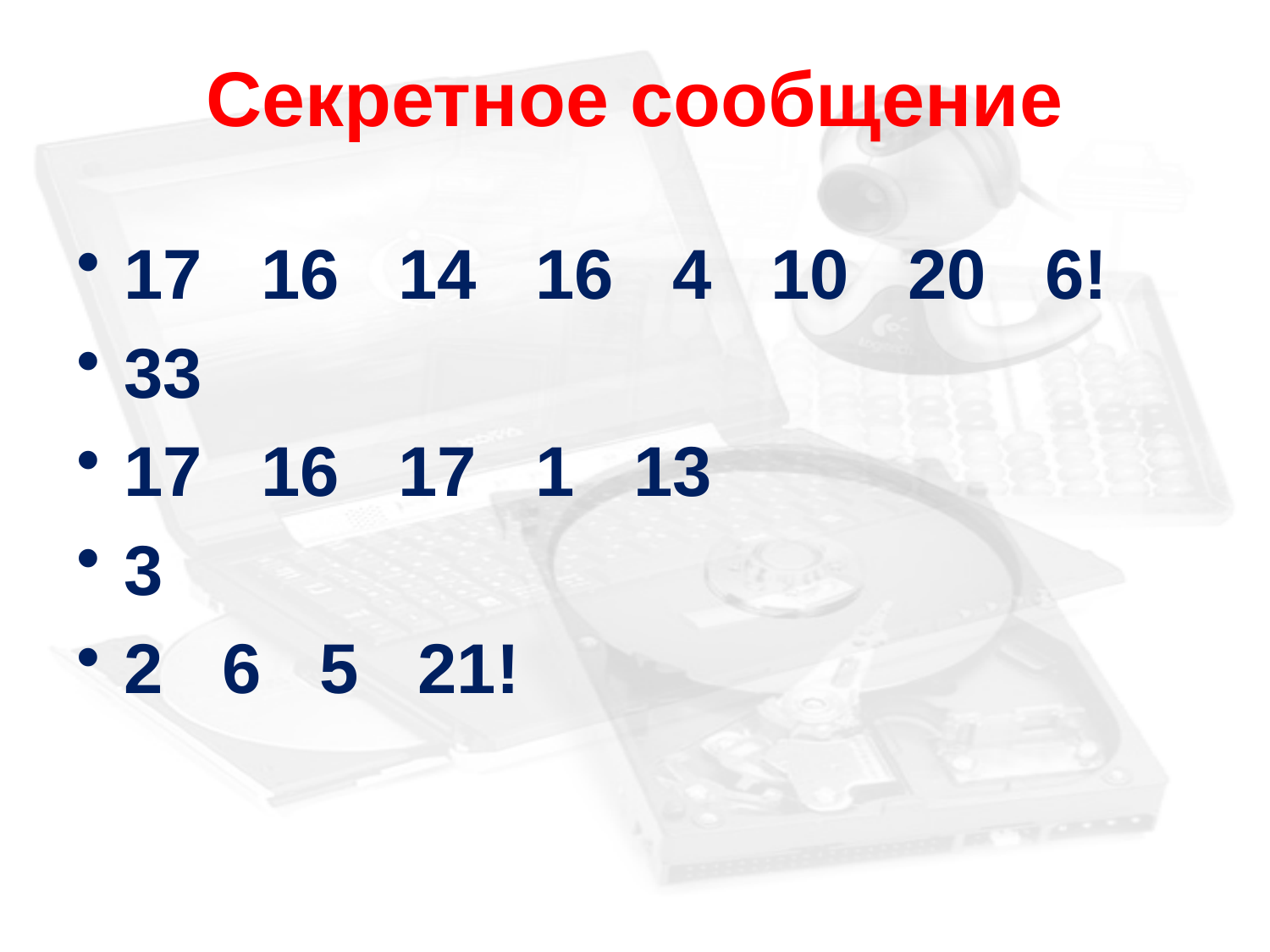

# Секретное сообщение
17   16   14   16   4   10   20   6!
33
17   16   17   1   13
3
2   6   5   21!